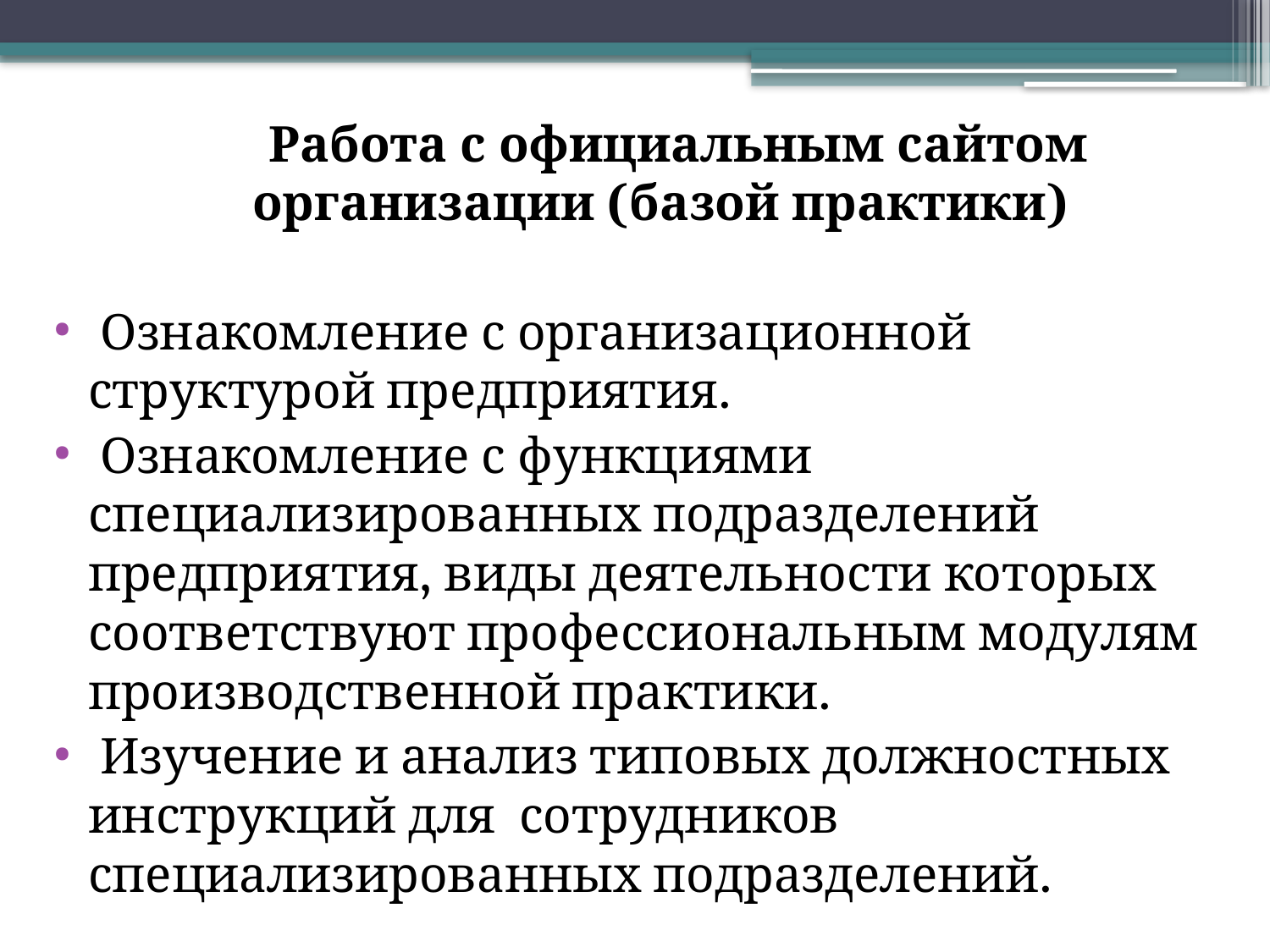

Работа с официальным сайтом организации (базой практики)

 Ознакомление с организационной структурой предприятия.
 Ознакомление с функциями специализированных подразделений предприятия, виды деятельности которых соответствуют профессиональным модулям производственной практики.
 Изучение и анализ типовых должностных инструкций для  сотрудников специализированных подразделений.